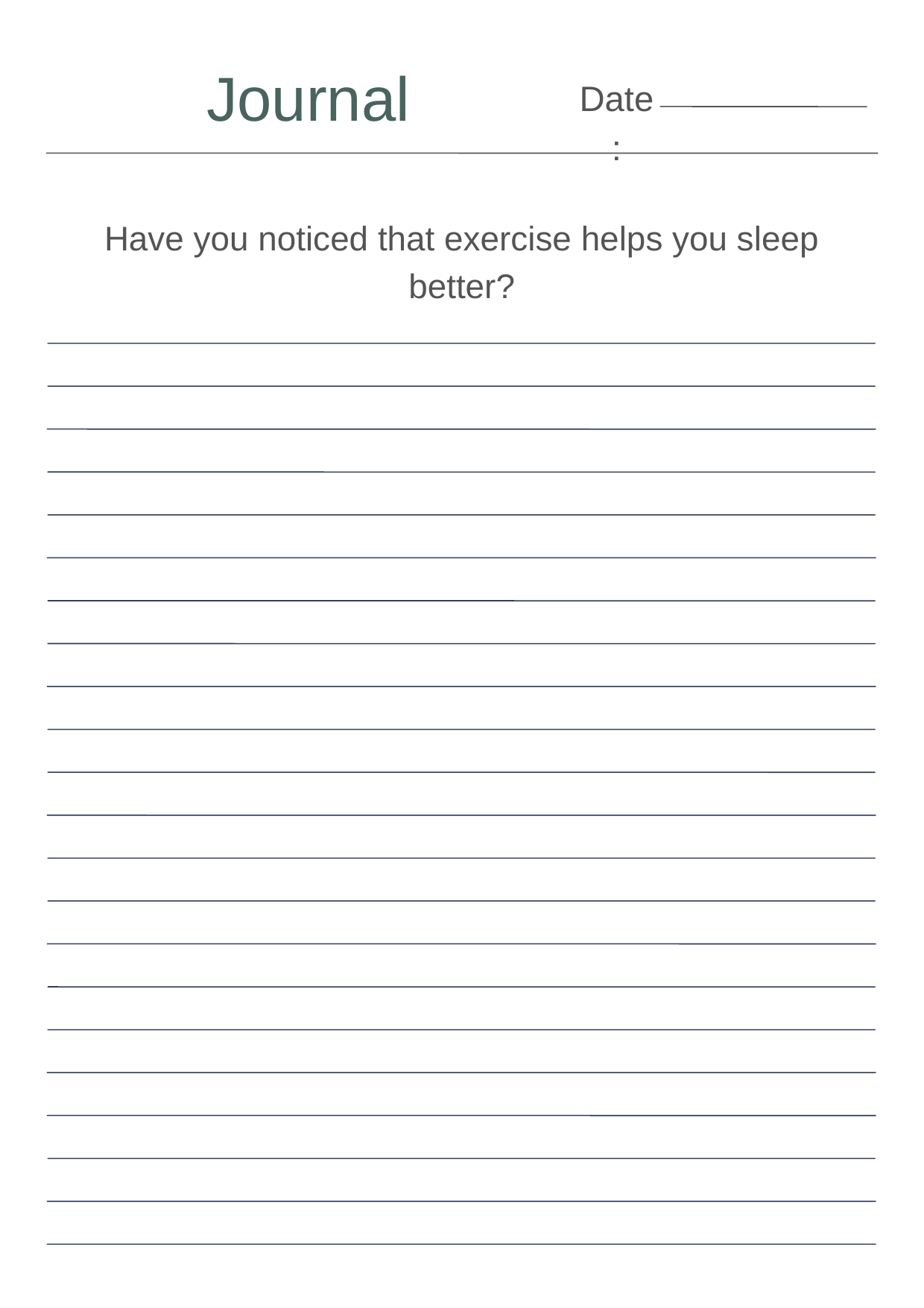

Journal
Date:

Have you noticed that exercise helps you sleep better?